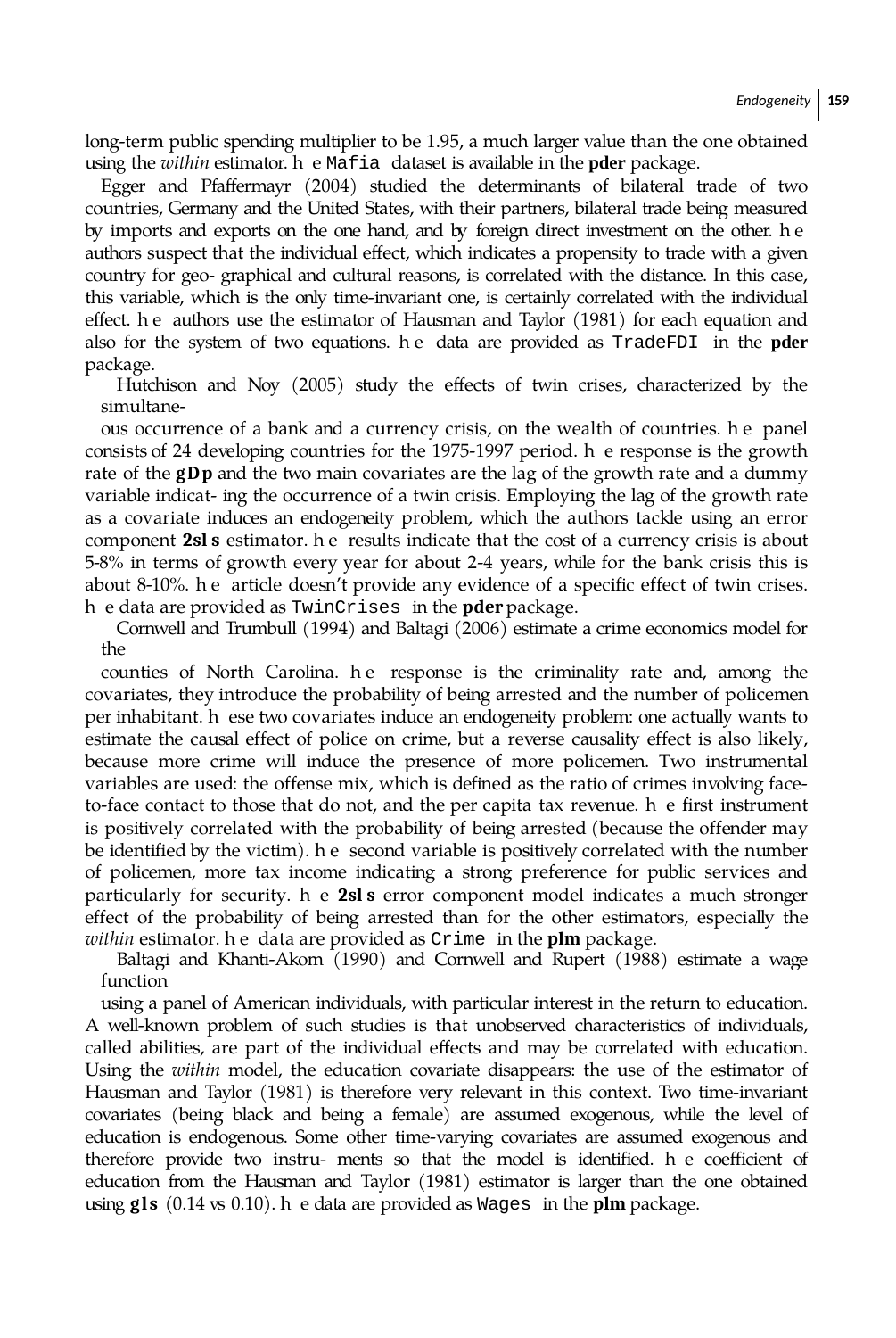

Endogeneity  159

long-term public spending multiplier to be 1.95, a much larger value than the one obtained using the within estimator. he Mafia dataset is available in the pder package.
Egger and Pfaffermayr (2004) studied the determinants of bilateral trade of two countries, Germany and the United States, with their partners, bilateral trade being measured by imports and exports on the one hand, and by foreign direct investment on the other. he authors suspect that the individual effect, which indicates a propensity to trade with a given country for geo- graphical and cultural reasons, is correlated with the distance. In this case, this variable, which is the only time-invariant one, is certainly correlated with the individual effect. he authors use the estimator of Hausman and Taylor (1981) for each equation and also for the system of two equations. he data are provided as TradeFDI in the pder package.
Hutchison and Noy (2005) study the effects of twin crises, characterized by the simultane-
ous occurrence of a bank and a currency crisis, on the wealth of countries. he panel consists of 24 developing countries for the 1975-1997 period. he response is the growth rate of the gdp and the two main covariates are the lag of the growth rate and a dummy variable indicat- ing the occurrence of a twin crisis. Employing the lag of the growth rate as a covariate induces an endogeneity problem, which the authors tackle using an error component 2sls estimator. he results indicate that the cost of a currency crisis is about 5-8% in terms of growth every year for about 2-4 years, while for the bank crisis this is about 8-10%. he article doesn’t provide any evidence of a speciﬁc effect of twin crises. he data are provided as TwinCrises in the pder package.
Cornwell and Trumbull (1994) and Baltagi (2006) estimate a crime economics model for the
counties of North Carolina. he response is the criminality rate and, among the covariates, they introduce the probability of being arrested and the number of policemen per inhabitant. hese two covariates induce an endogeneity problem: one actually wants to estimate the causal effect of police on crime, but a reverse causality effect is also likely, because more crime will induce the presence of more policemen. Two instrumental variables are used: the offense mix, which is deﬁned as the ratio of crimes involving face-to-face contact to those that do not, and the per capita tax revenue. he ﬁrst instrument is positively correlated with the probability of being arrested (because the offender may be identiﬁed by the victim). he second variable is positively correlated with the number of policemen, more tax income indicating a strong preference for public services and particularly for security. he 2sls error component model indicates a much stronger effect of the probability of being arrested than for the other estimators, especially the within estimator. he data are provided as Crime in the plm package.
Baltagi and Khanti-Akom (1990) and Cornwell and Rupert (1988) estimate a wage function
using a panel of American individuals, with particular interest in the return to education. A well-known problem of such studies is that unobserved characteristics of individuals, called abilities, are part of the individual effects and may be correlated with education. Using the within model, the education covariate disappears: the use of the estimator of Hausman and Taylor (1981) is therefore very relevant in this context. Two time-invariant covariates (being black and being a female) are assumed exogenous, while the level of education is endogenous. Some other time-varying covariates are assumed exogenous and therefore provide two instru- ments so that the model is identiﬁed. he coeﬃcient of education from the Hausman and Taylor (1981) estimator is larger than the one obtained using gls (0.14 vs 0.10). he data are provided as Wages in the plm package.